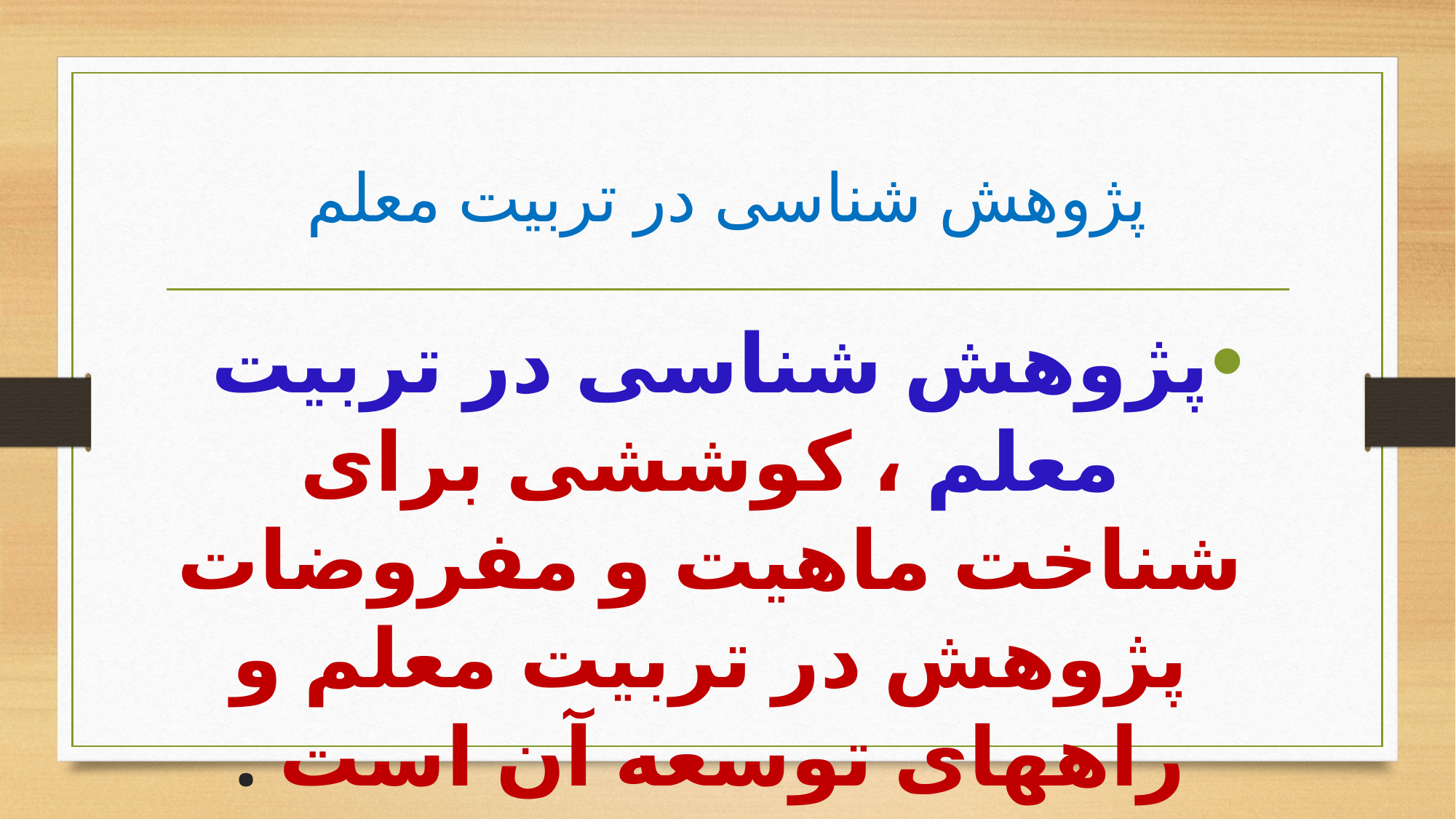

# پژوهش شناسی در تربیت معلم
پژوهش شناسی در تربیت معلم ، کوششی برای شناخت ماهیت و مفروضات پژوهش در تربیت معلم و راههای توسعه آن است .